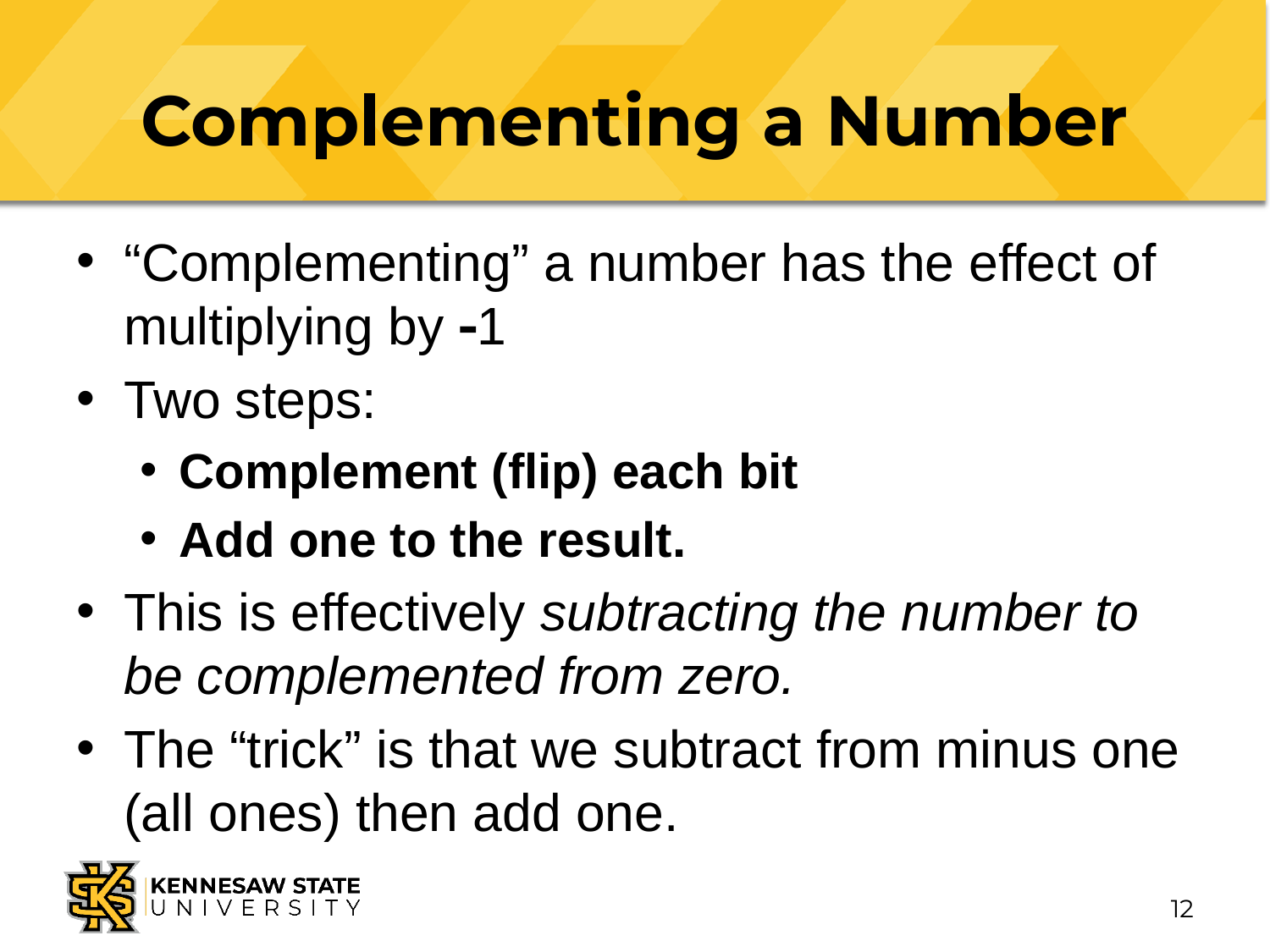

# Complementing a Number
“Complementing” a number has the effect of multiplying by −1
Two steps:
Complement (flip) each bit
Add one to the result.
This is effectively subtracting the number to be complemented from zero.
The “trick” is that we subtract from minus one (all ones) then add one.
12